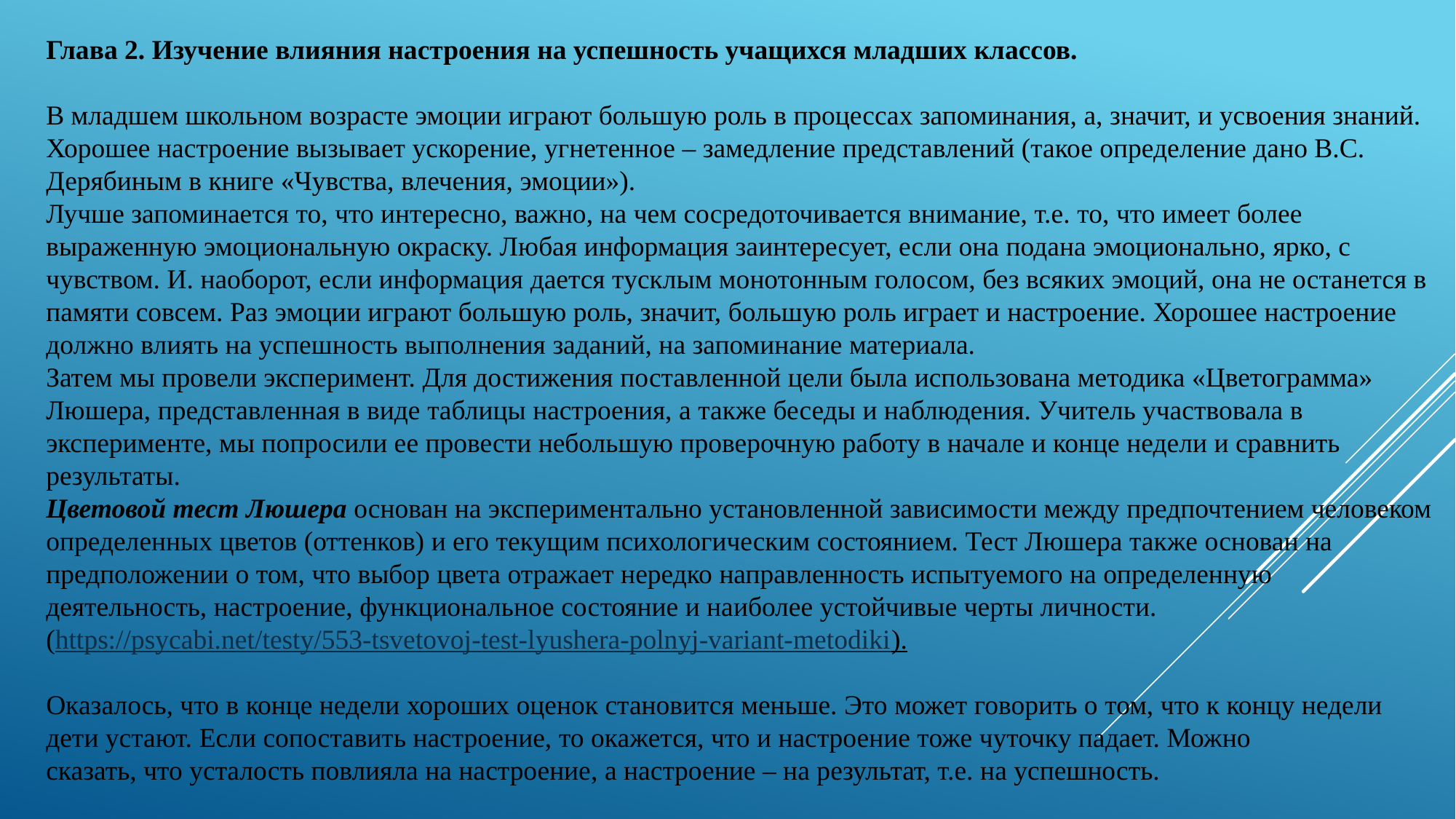

Глава 2. Изучение влияния настроения на успешность учащихся младших классов.

В младшем школьном возрасте эмоции играют большую роль в процессах запоминания, а, значит, и усвоения знаний. Хорошее настроение вызывает ускорение, угнетенное – замедление представлений (такое определение дано В.С. Дерябиным в книге «Чувства, влечения, эмоции»).
Лучше запоминается то, что интересно, важно, на чем сосредоточивается внимание, т.е. то, что имеет более выраженную эмоциональную окраску. Любая информация заинтересует, если она подана эмоционально, ярко, с чувством. И. наоборот, если информация дается тусклым монотонным голосом, без всяких эмоций, она не останется в памяти совсем. Раз эмоции играют большую роль, значит, большую роль играет и настроение. Хорошее настроение должно влиять на успешность выполнения заданий, на запоминание материала.
Затем мы провели эксперимент. Для достижения поставленной цели была использована методика «Цветограмма» Люшера, представленная в виде таблицы настроения, а также беседы и наблюдения. Учитель участвовала в эксперименте, мы попросили ее провести небольшую проверочную работу в начале и конце недели и сравнить
результаты.
Цветовой тест Люшера основан на экспериментально установленной зависимости между предпочтением человеком определенных цветов (оттенков) и его текущим психологическим состоянием. Тест Люшера также основан на предположении о том, что выбор цвета отражает нередко направленность испытуемого на определенную деятельность, настроение, функциональное состояние и наиболее устойчивые черты личности.
(https://psycabi.net/testy/553-tsvetovoj-test-lyushera-polnyj-variant-metodiki).

Оказалось, что в конце недели хороших оценок становится меньше. Это может говорить о том, что к концу недели дети устают. Если сопоставить настроение, то окажется, что и настроение тоже чуточку падает. Можно
сказать, что усталость повлияла на настроение, а настроение – на результат, т.е. на успешность.